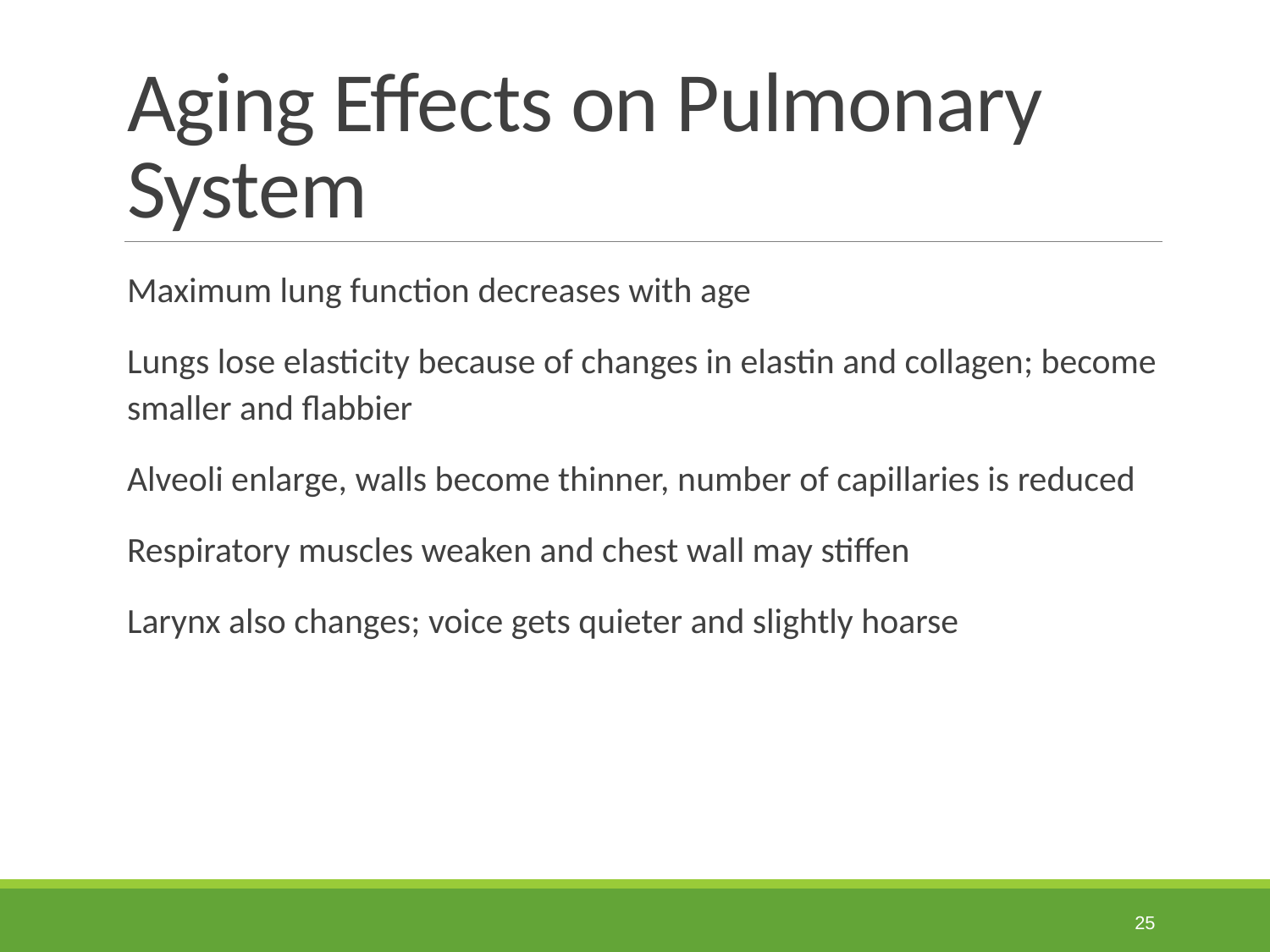

# Aging Effects on Pulmonary System
Maximum lung function decreases with age
Lungs lose elasticity because of changes in elastin and collagen; become smaller and flabbier
Alveoli enlarge, walls become thinner, number of capillaries is reduced
Respiratory muscles weaken and chest wall may stiffen
Larynx also changes; voice gets quieter and slightly hoarse
 25